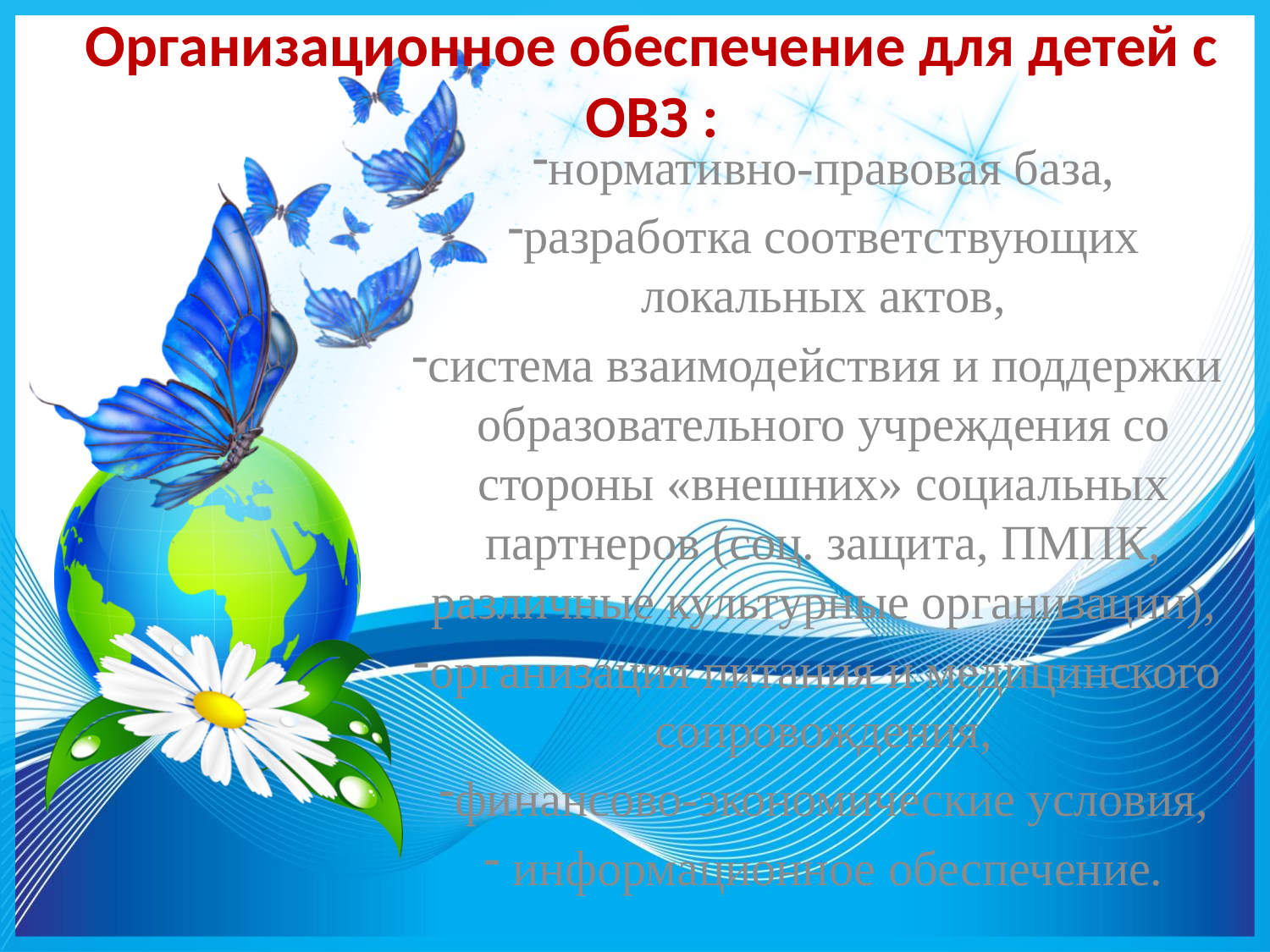

# Организационное обеспечение для детей с ОВЗ :
нормативно-правовая база,
разработка соответствующих локальных актов,
система взаимодействия и поддержки  образовательного учреждения со стороны «внешних» социальных партнеров (соц. защита, ПМПК, различные культурные организации),
организация питания и медицинского  сопровождения,
финансово-экономические условия,
 информационное обеспечение.